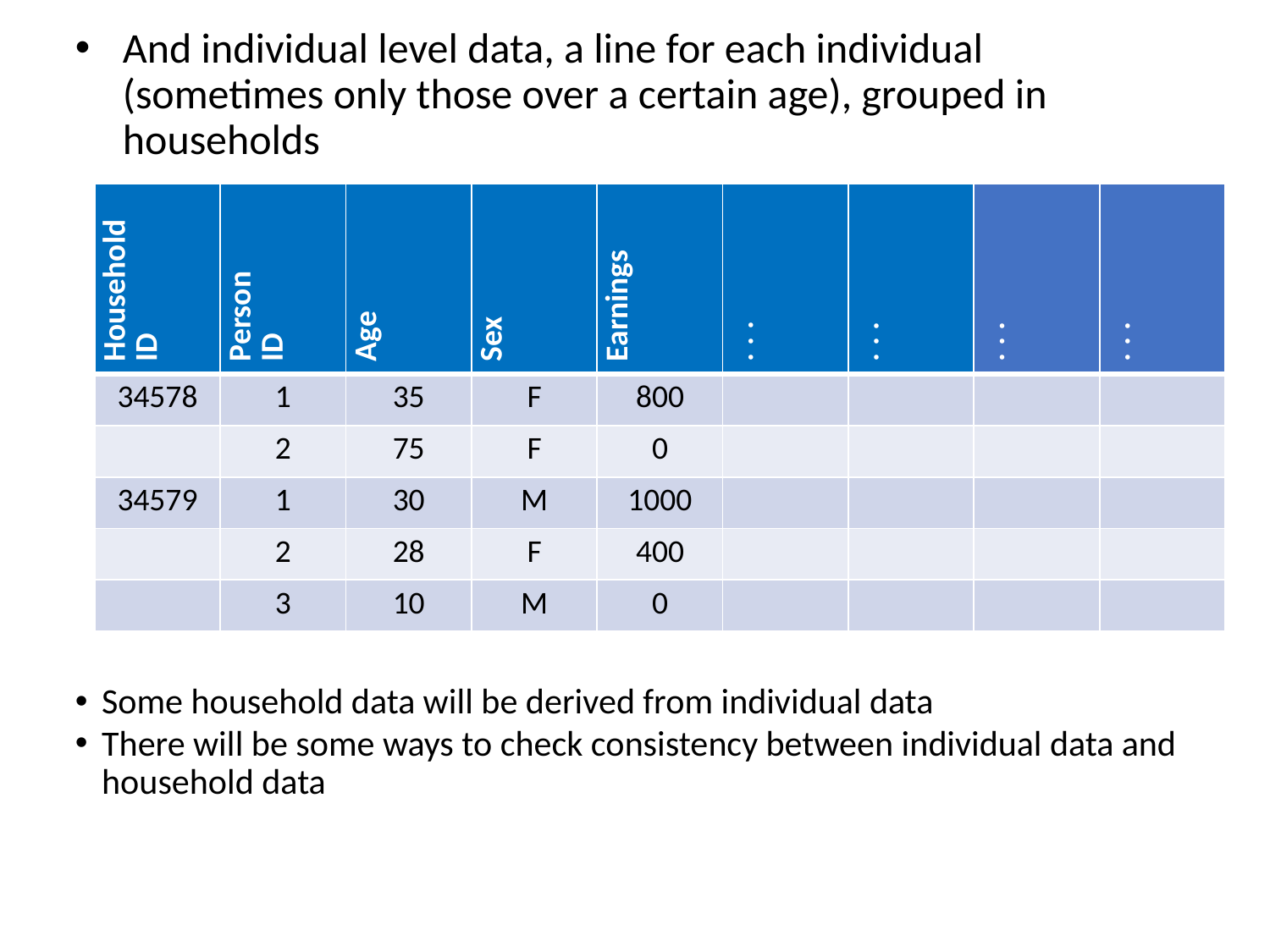

# And individual level data, a line for each individual (sometimes only those over a certain age), grouped in households
| Household ID | Person ID | Age | Sex | Earnings | . . . | . . . | . . . | . . . |
| --- | --- | --- | --- | --- | --- | --- | --- | --- |
| 34578 | 1 | 35 | F | 800 |  |  |  |  |
|  | 2 | 75 | F | 0 |  |  |  |  |
| 34579 | 1 | 30 | M | 1000 |  |  |  |  |
|  | 2 | 28 | F | 400 |  |  |  |  |
|  | 3 | 10 | M | 0 |  |  |  |  |

Some household data will be derived from individual data
There will be some ways to check consistency between individual data and household data